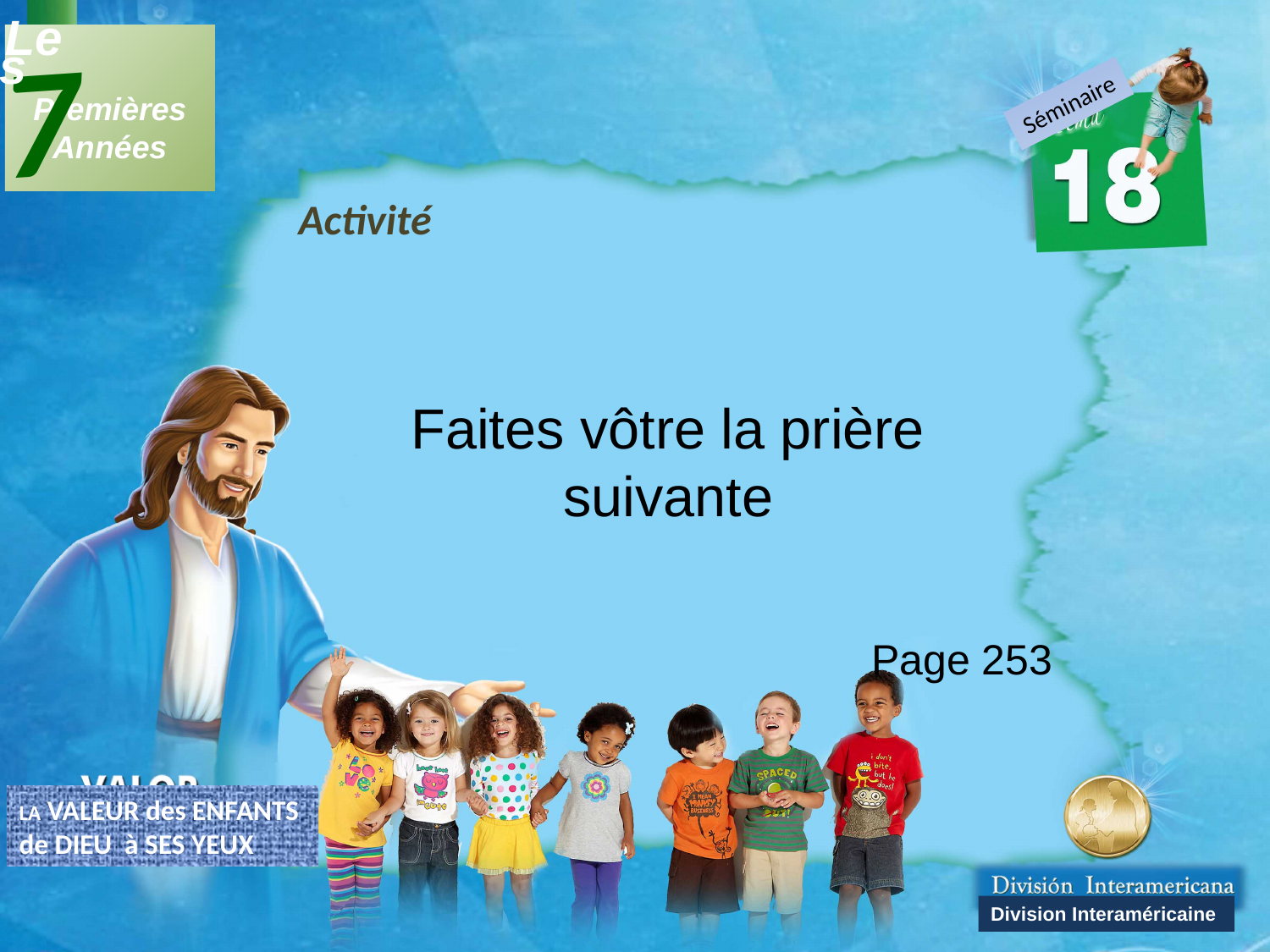

7
Les
         Premières
Années
Séminaire
Activité
Faites vôtre la prière suivante
Page 253
LA VALEUR des ENFANTS
de DIEU  à SES YEUX
Division Interaméricaine